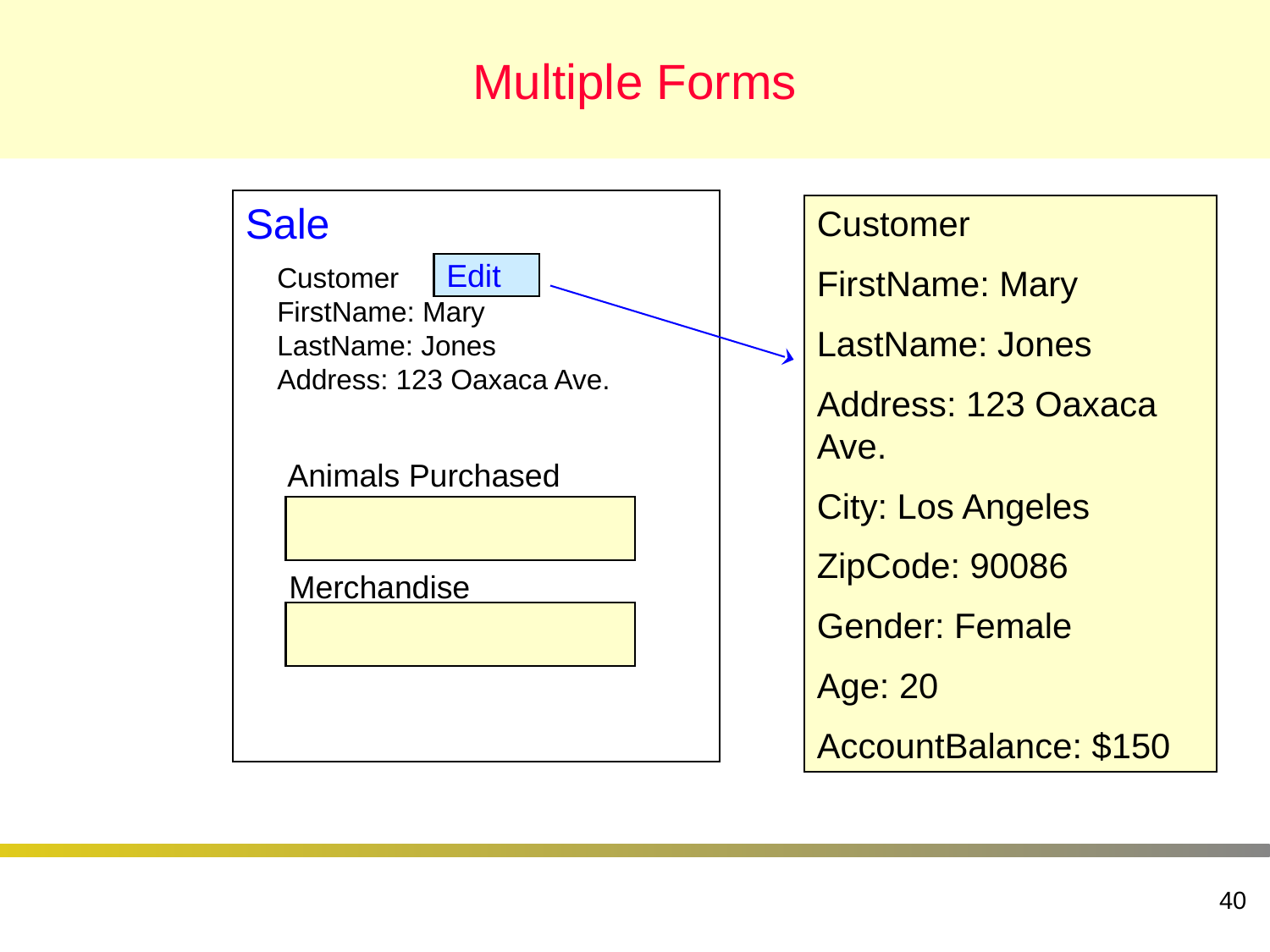

# Multiple Forms
Sale
Customer
FirstName: Mary
LastName: Jones
Address: 123 Oaxaca Ave.
City: Los Angeles
ZipCode: 90086
Gender: Female
Age: 20
AccountBalance: $150
Customer
FirstName: Mary
LastName: Jones
Address: 123 Oaxaca Ave.
Edit

Animals Purchased

Merchandise

40